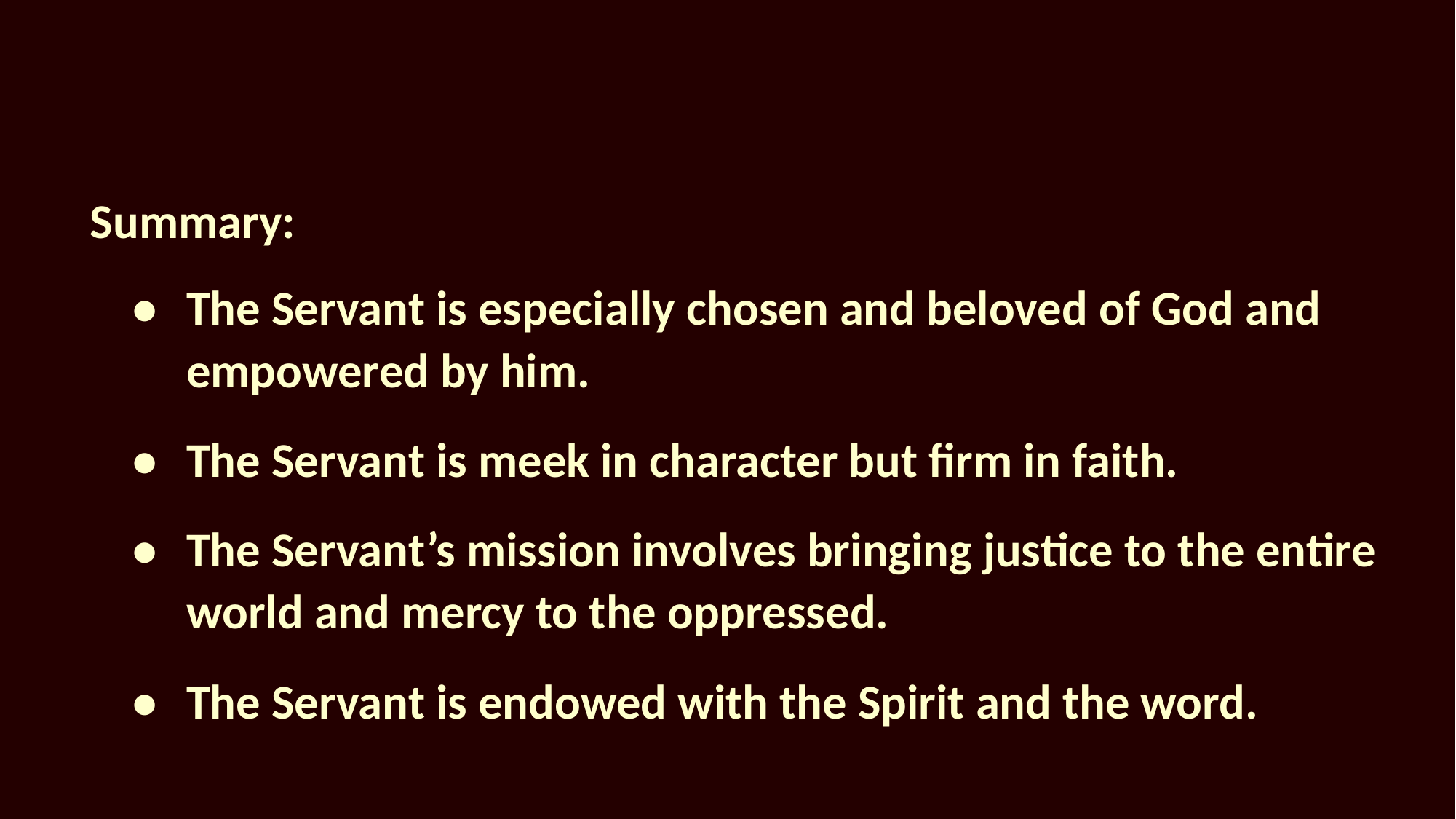

Summary:
•	The Servant is especially chosen and beloved of God and empowered by him.
•	The Servant is meek in character but firm in faith.
•	The Servant’s mission involves bringing justice to the entire world and mercy to the oppressed.
•	The Servant is endowed with the Spirit and the word.